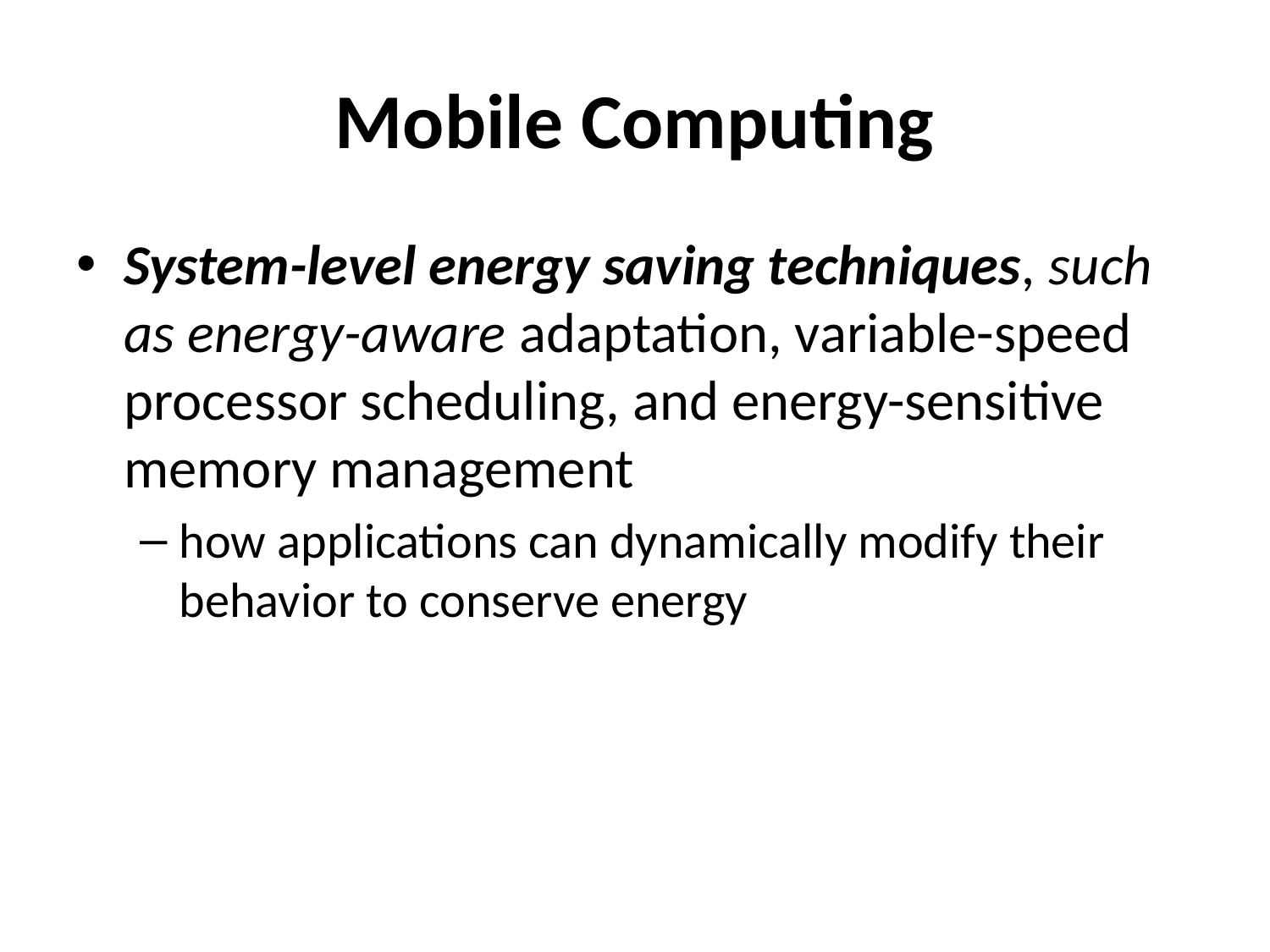

# Mobile Computing
System-level energy saving techniques, such as energy-aware adaptation, variable-speed processor scheduling, and energy-sensitive memory management
how applications can dynamically modify their behavior to conserve energy